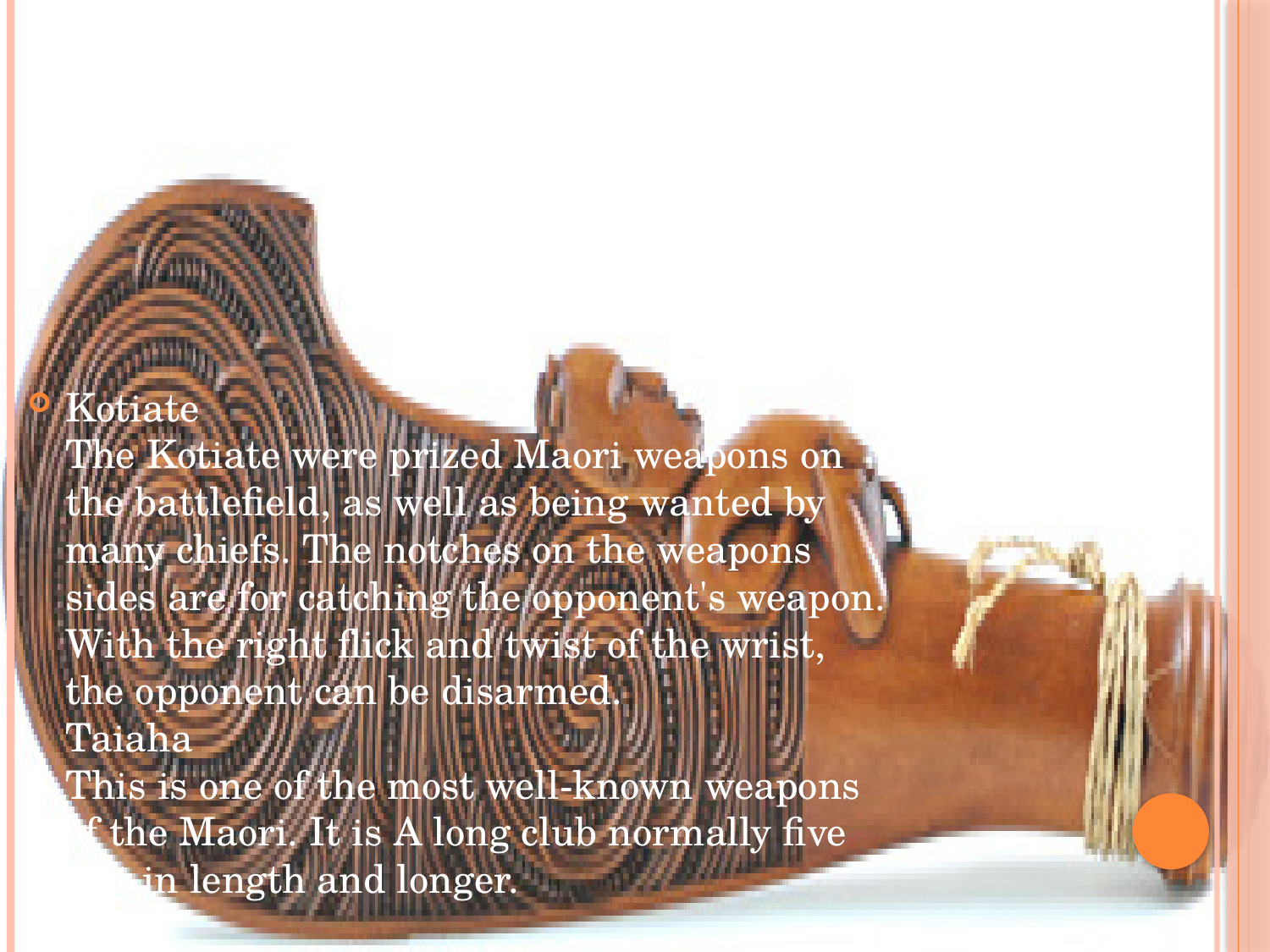

#
Kotiate
The Kotiate were prized Maori weapons on the battlefield, as well as being wanted by many chiefs. The notches on the weapons sides are for catching the opponent's weapon. With the right flick and twist of the wrist, the opponent can be disarmed.
Taiaha
This is one of the most well-known weapons of the Maori. It is A long club normally five feet in length and longer.